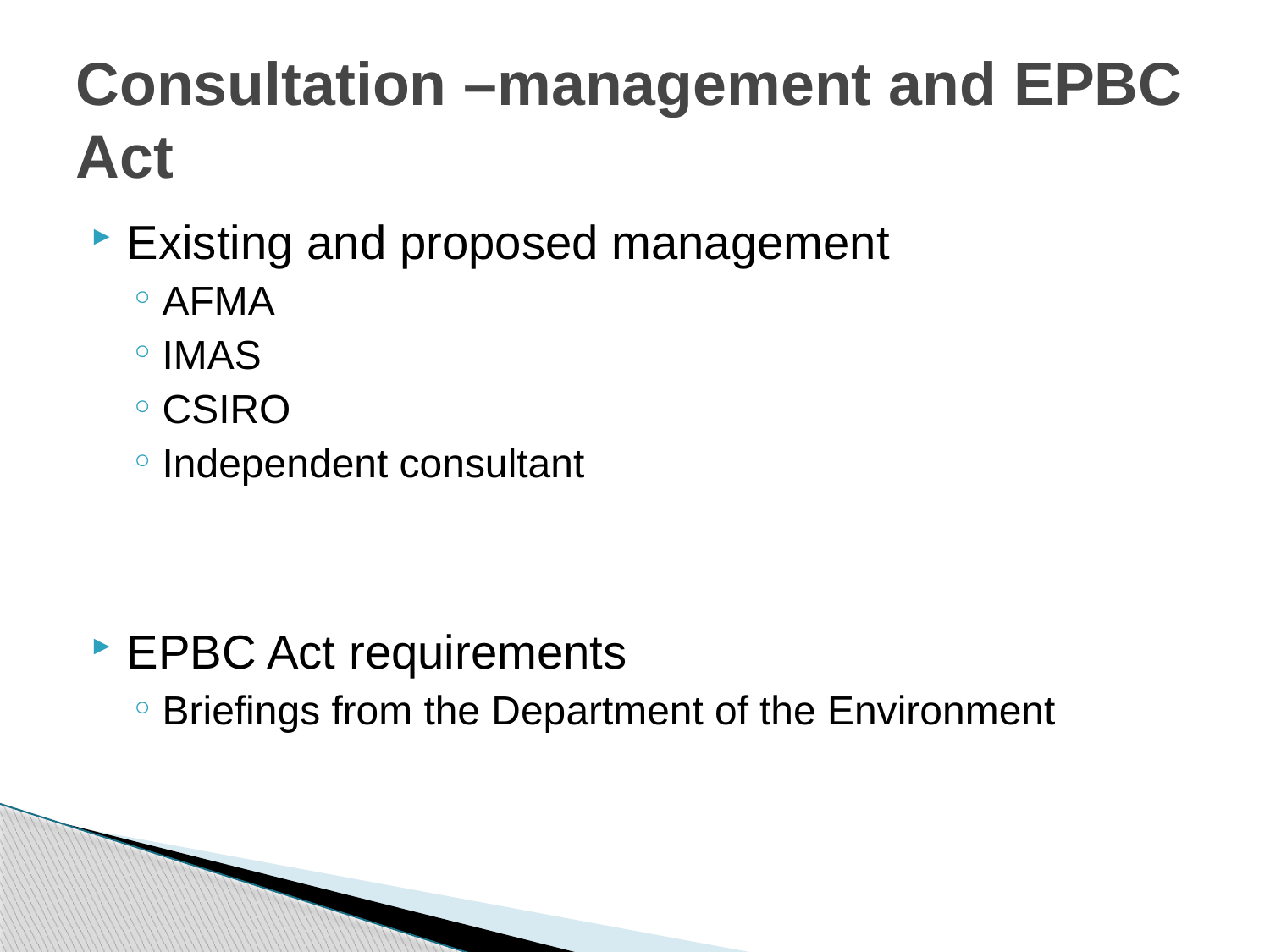

# Consultation –management and EPBC Act
Existing and proposed management
AFMA
IMAS
CSIRO
Independent consultant

EPBC Act requirements
Briefings from the Department of the Environment